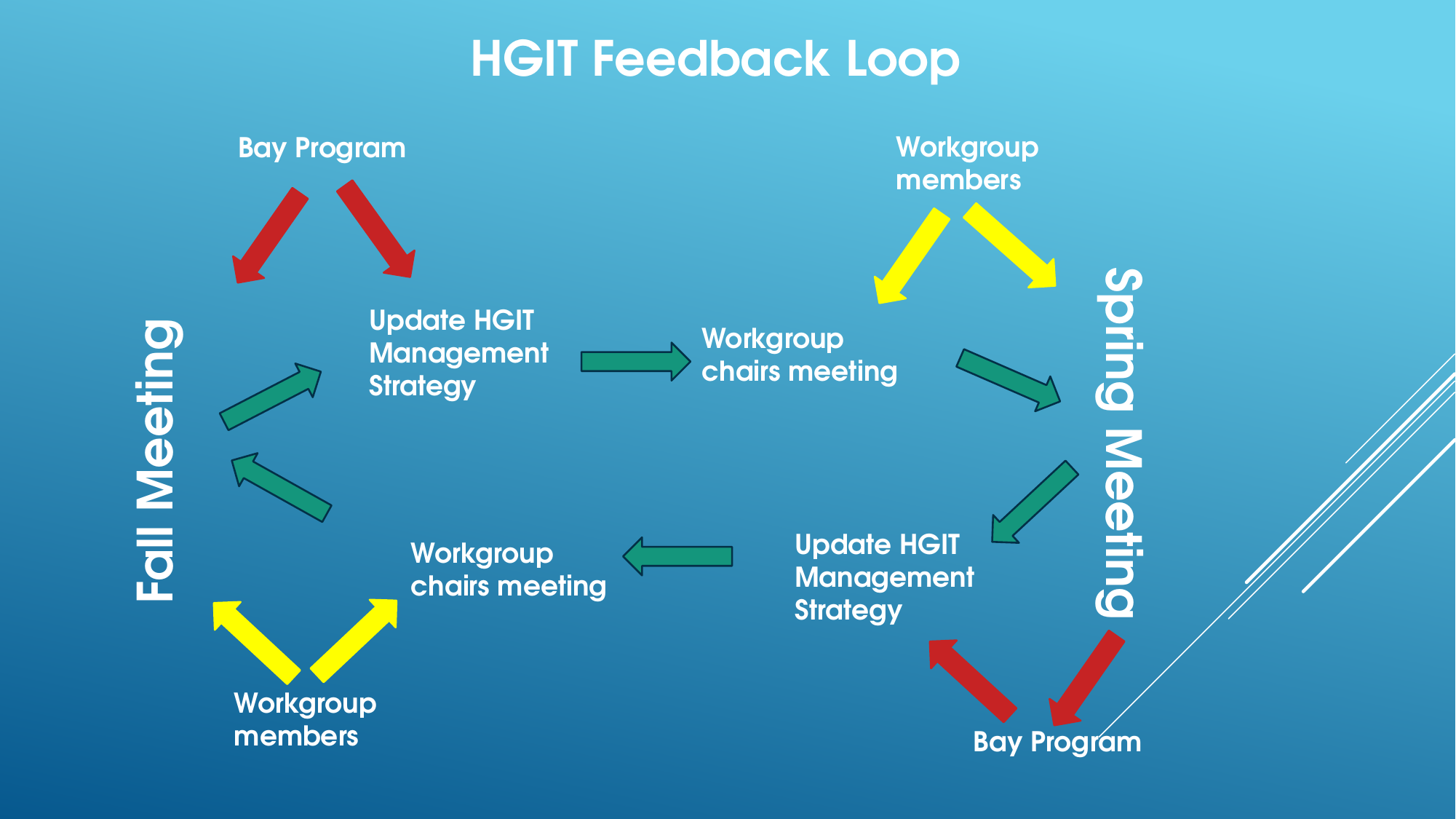

HGIT Feedback Loop
Workgroup members
Bay Program

Update HGIT
Management Strategy
Workgroup chairs meeting

Fall Meeting
Spring Meeting

Update HGIT Management Strategy
Workgroup chairs meeting

Workgroup members
Bay Program